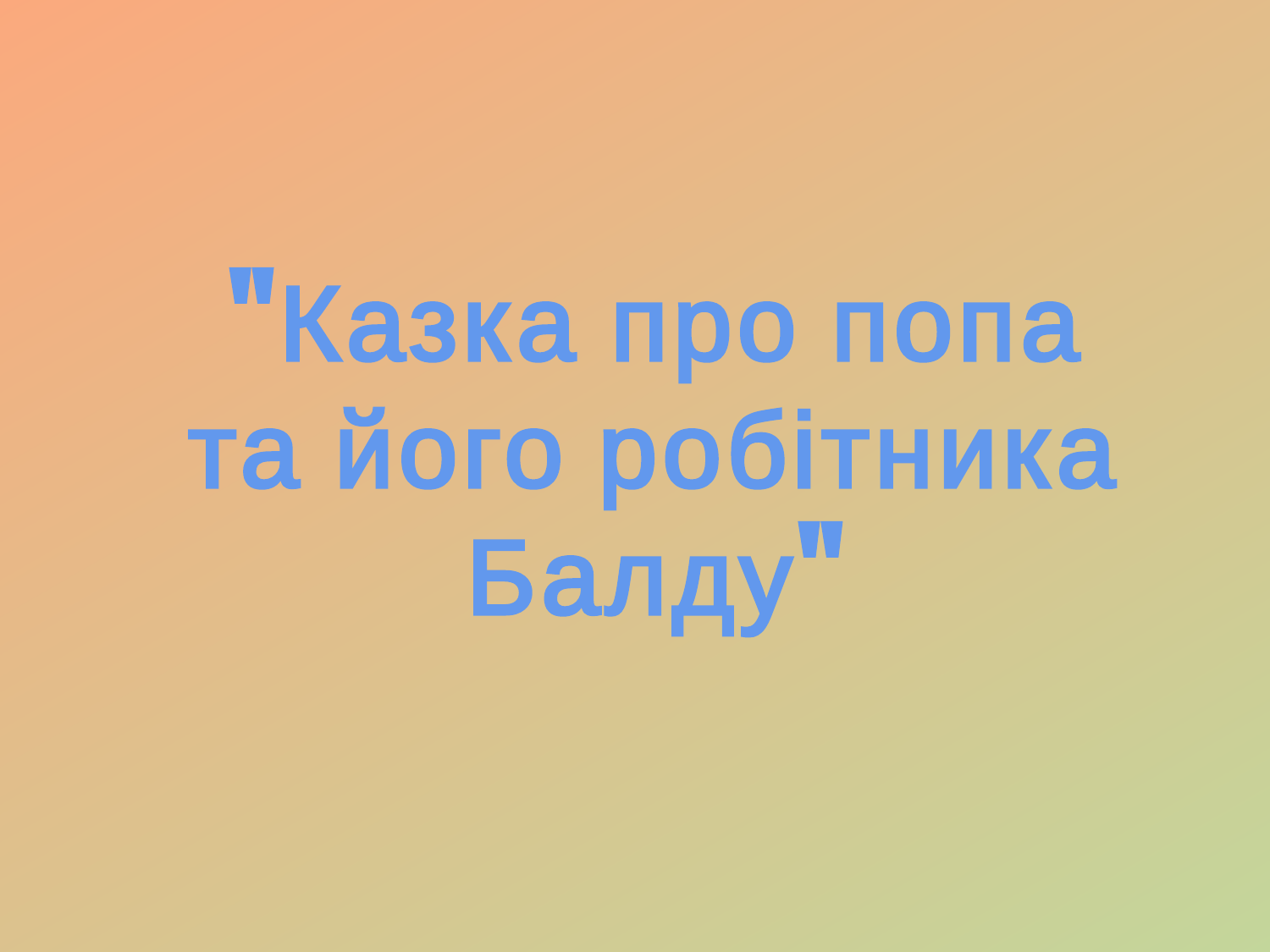

"Казка про попа
та його робітника Балду"